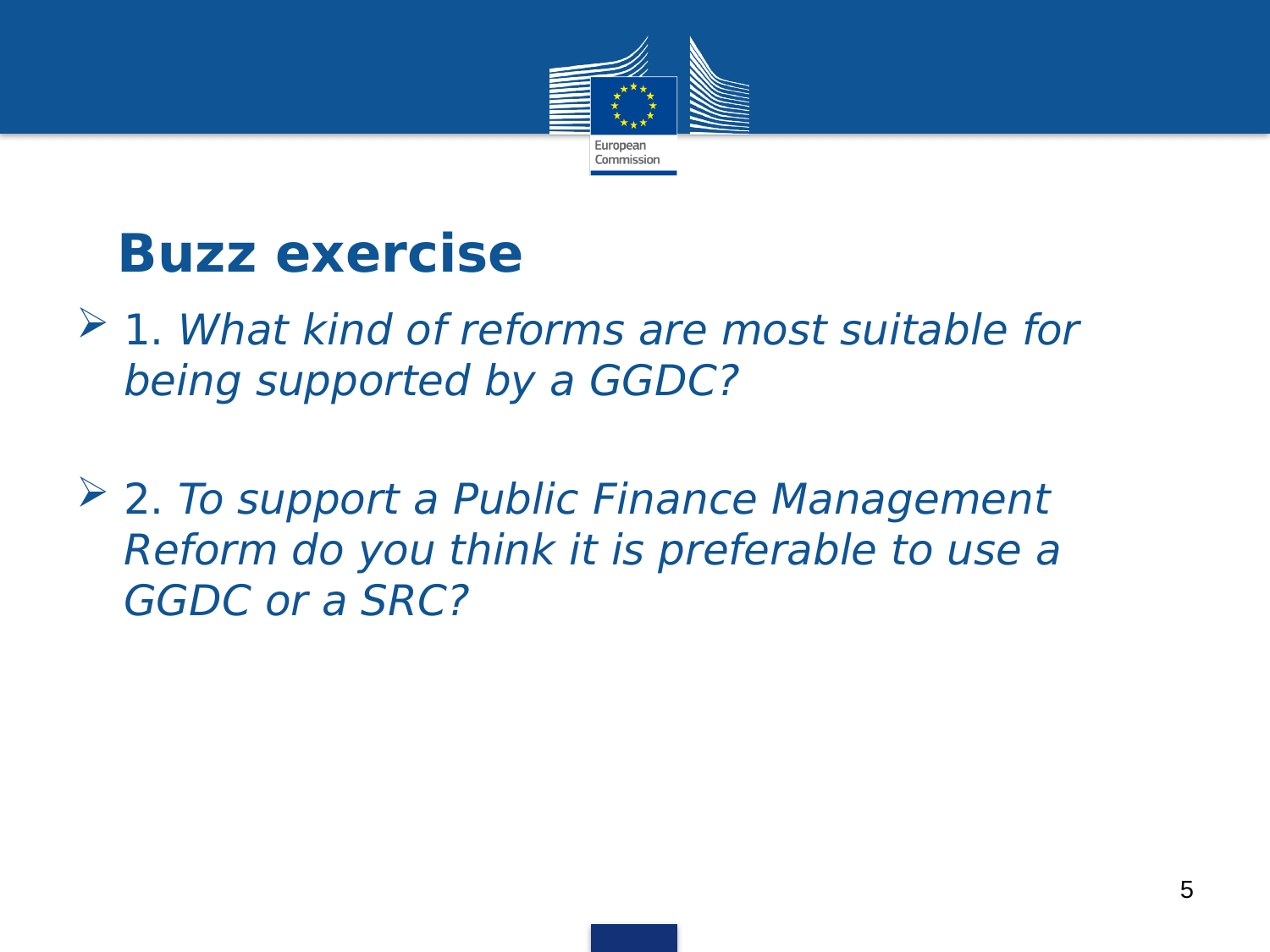

# Buzz exercise
1. What kind of reforms are most suitable for being supported by a GGDC?

2. To support a Public Finance Management Reform do you think it is preferable to use a GGDC or a SRC?

5